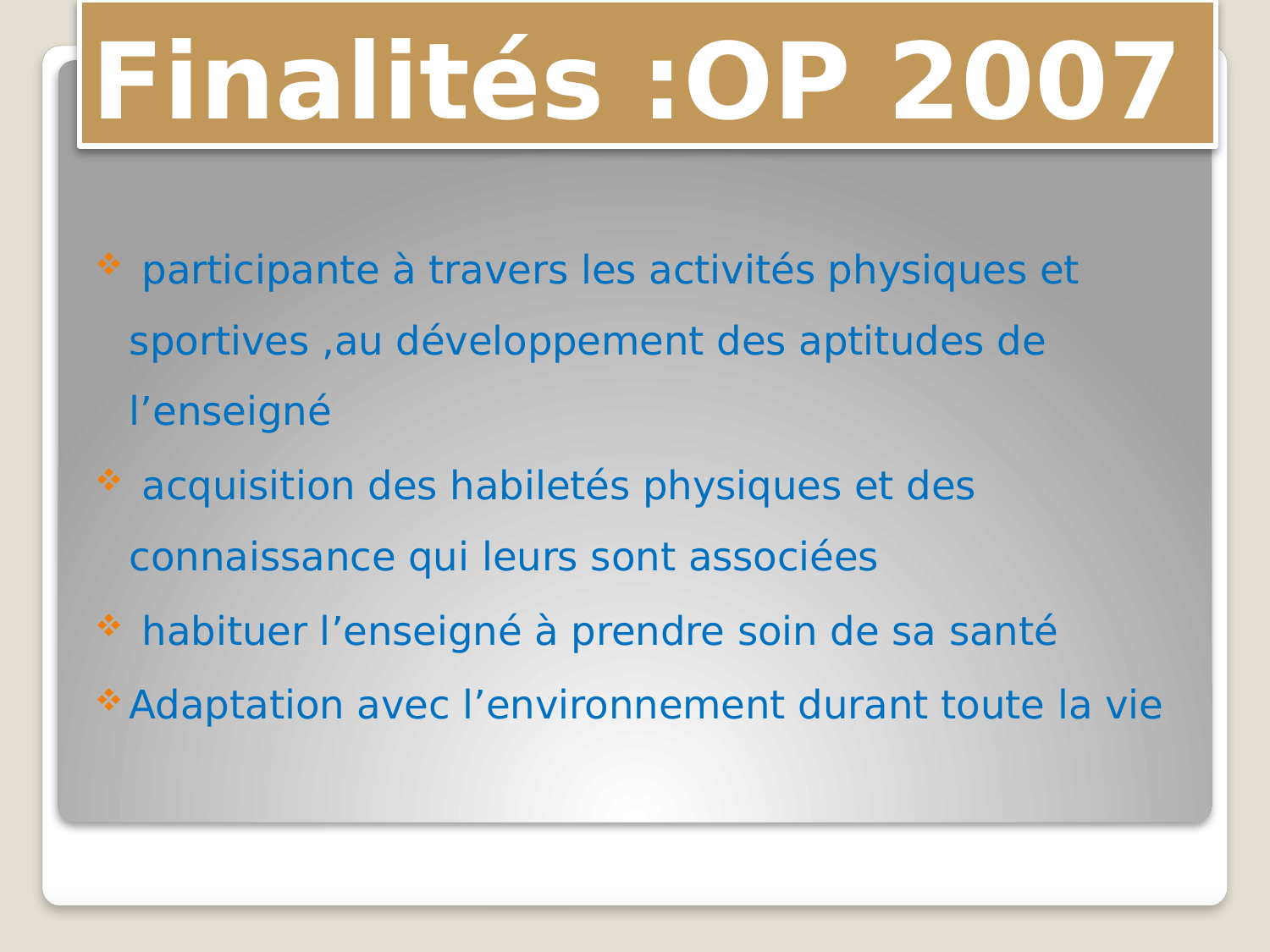

# Finalités :OP 2007
 participante à travers les activités physiques et sportives ,au développement des aptitudes de l’enseigné
 acquisition des habiletés physiques et des connaissance qui leurs sont associées
 habituer l’enseigné à prendre soin de sa santé
Adaptation avec l’environnement durant toute la vie